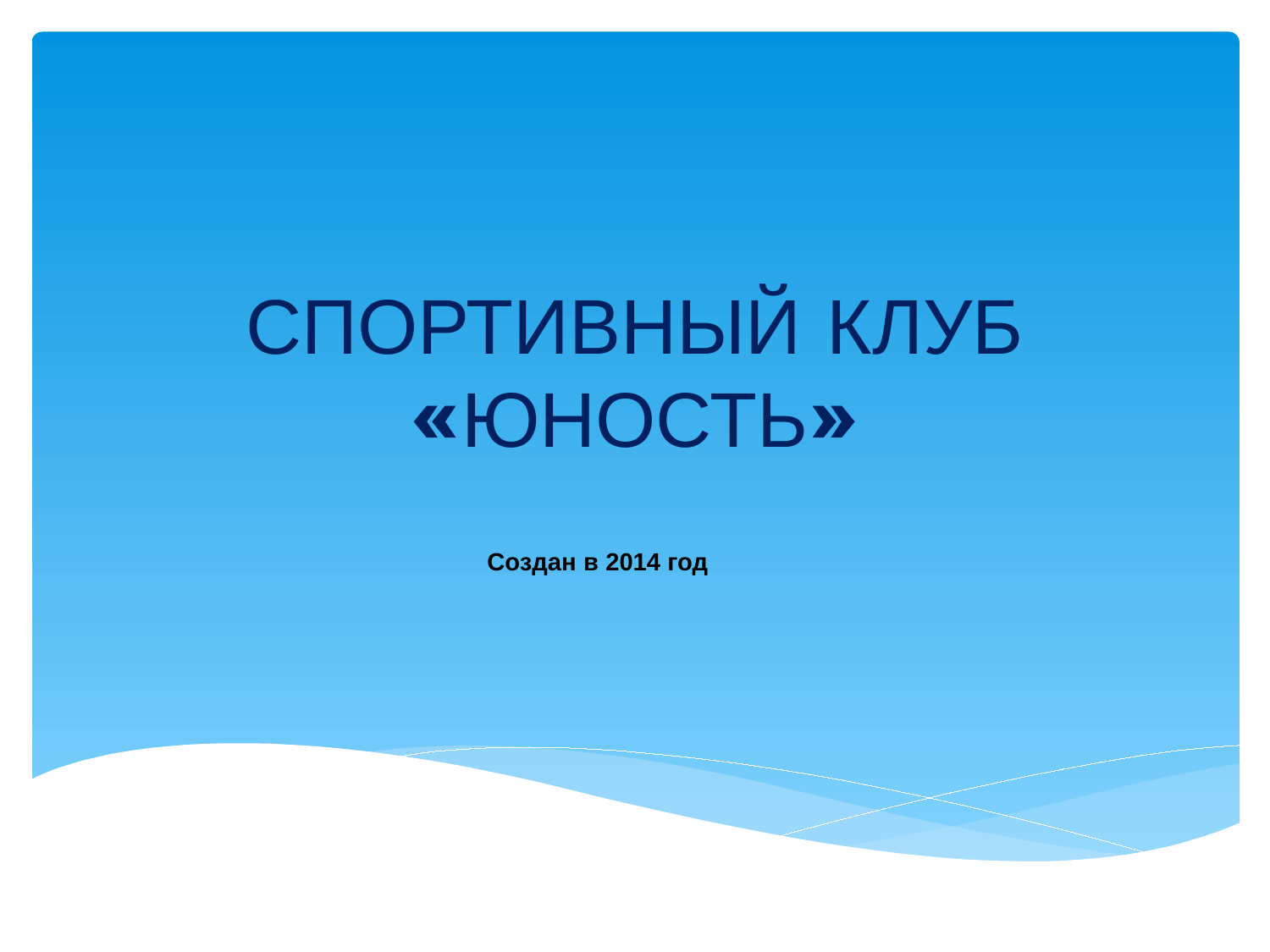

# СПОРТИВНЫЙ КЛУБ «ЮНОСТЬ»
Создан в 2014 год